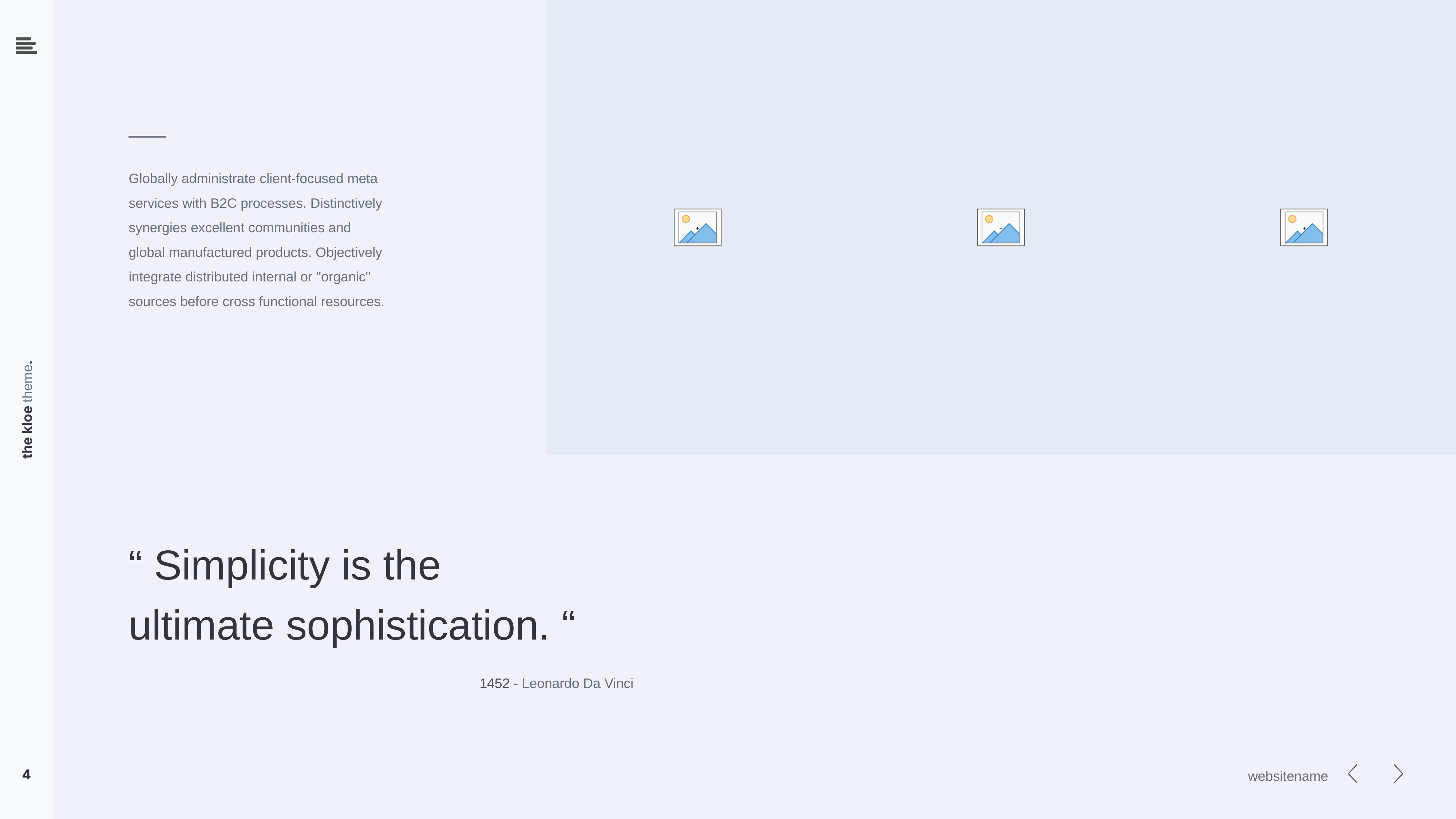

Globally administrate client-focused meta
services with B2C processes. Distinctively
synergies excellent communities and
global manufactured products. Objectively
integrate distributed internal or "organic"
sources before cross functional resources.
“ Simplicity is the
ultimate sophistication. “
1452 - Leonardo Da Vinci
4